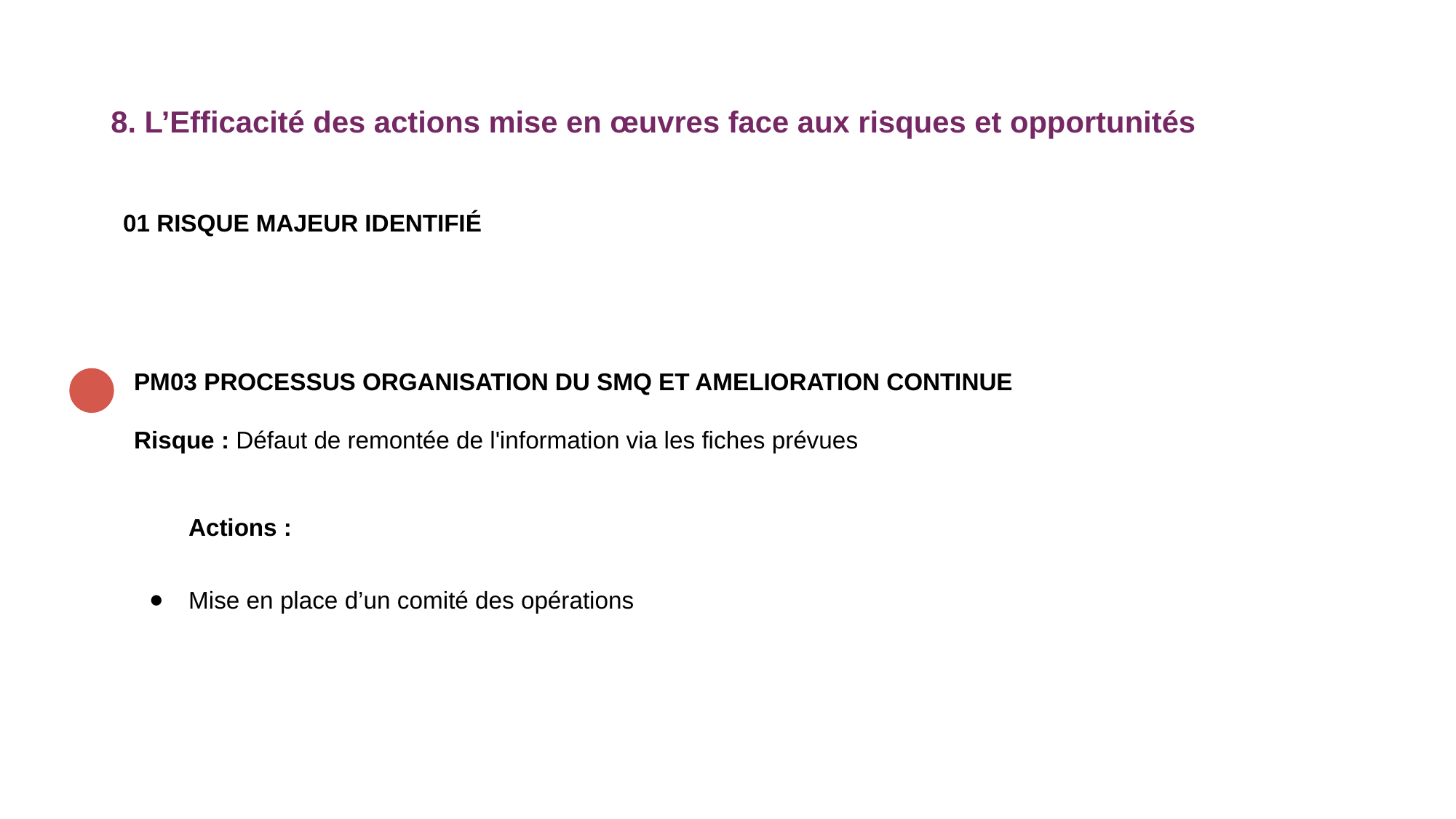

# 8. L’Efficacité des actions mise en œuvres face aux risques et opportunités
01 RISQUE MAJEUR IDENTIFIÉ
PM03 PROCESSUS ORGANISATION DU SMQ ET AMELIORATION CONTINUE

Risque : Défaut de remontée de l'information via les fiches prévues

Actions :

Mise en place d’un comité des opérations